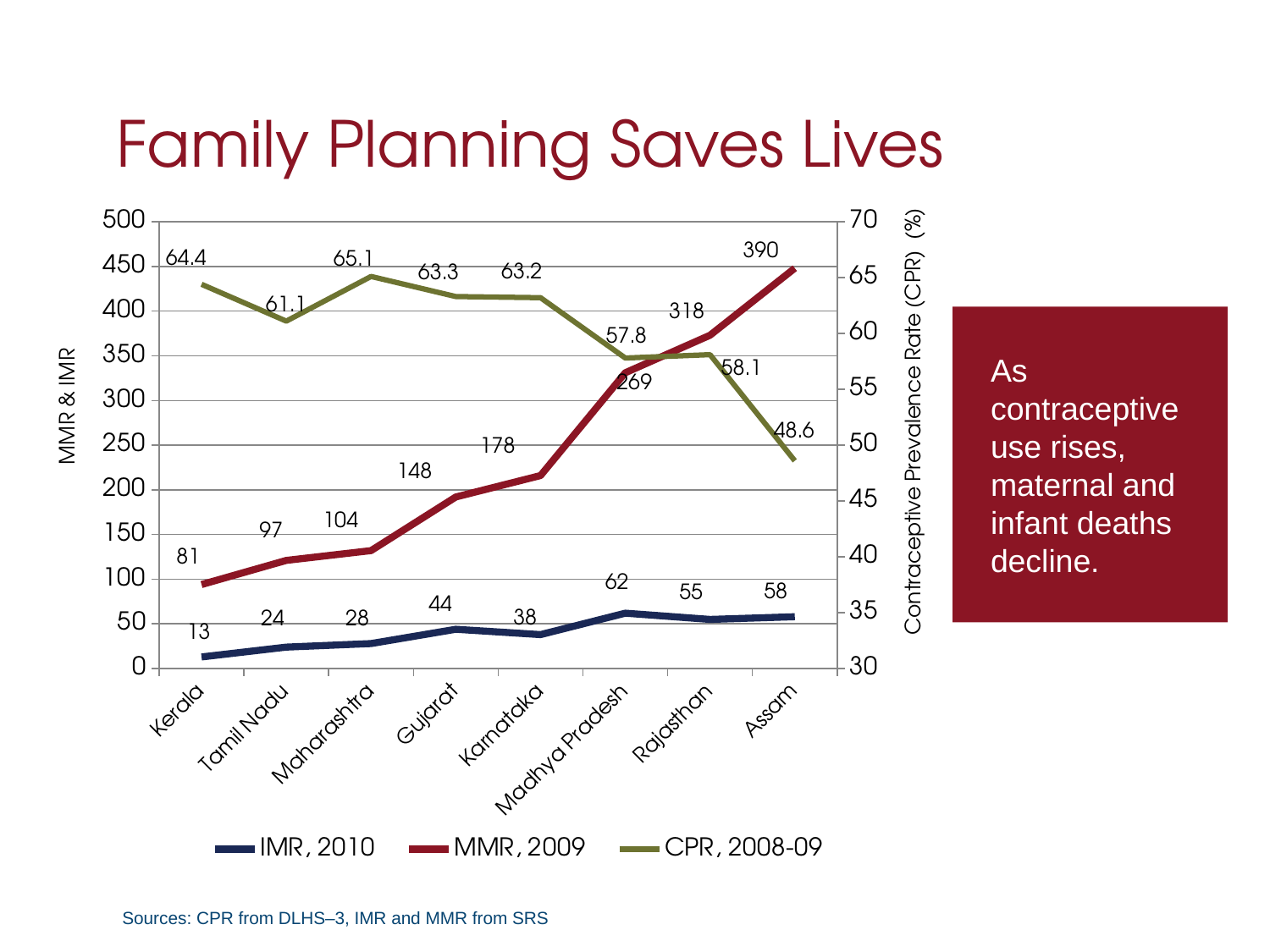

# Family Planning Saves Lives

### Chart

| Category | IMR, 2010 | MMR, 2009 | CPR, 2008-09 |
|---|---|---|---|
| Kerala | 13.0 | 81.0 | 64.4 |
| Tamil Nadu | 24.0 | 97.0 | 61.1 |
| Maharashtra | 28.0 | 104.0 | 65.1 |
| Gujarat | 44.0 | 148.0 | 63.3 |
| Karnataka | 38.0 | 178.0 | 63.2 |
| Madhya Pradesh | 62.0 | 269.0 | 57.8 |
| Rajasthan | 55.0 | 318.0 | 58.1 |
| Assam | 58.0 | 390.0 | 48.6 |
As contraceptive use rises, maternal and infant deaths decline.
Sources: CPR from DLHS–3, IMR and MMR from SRS